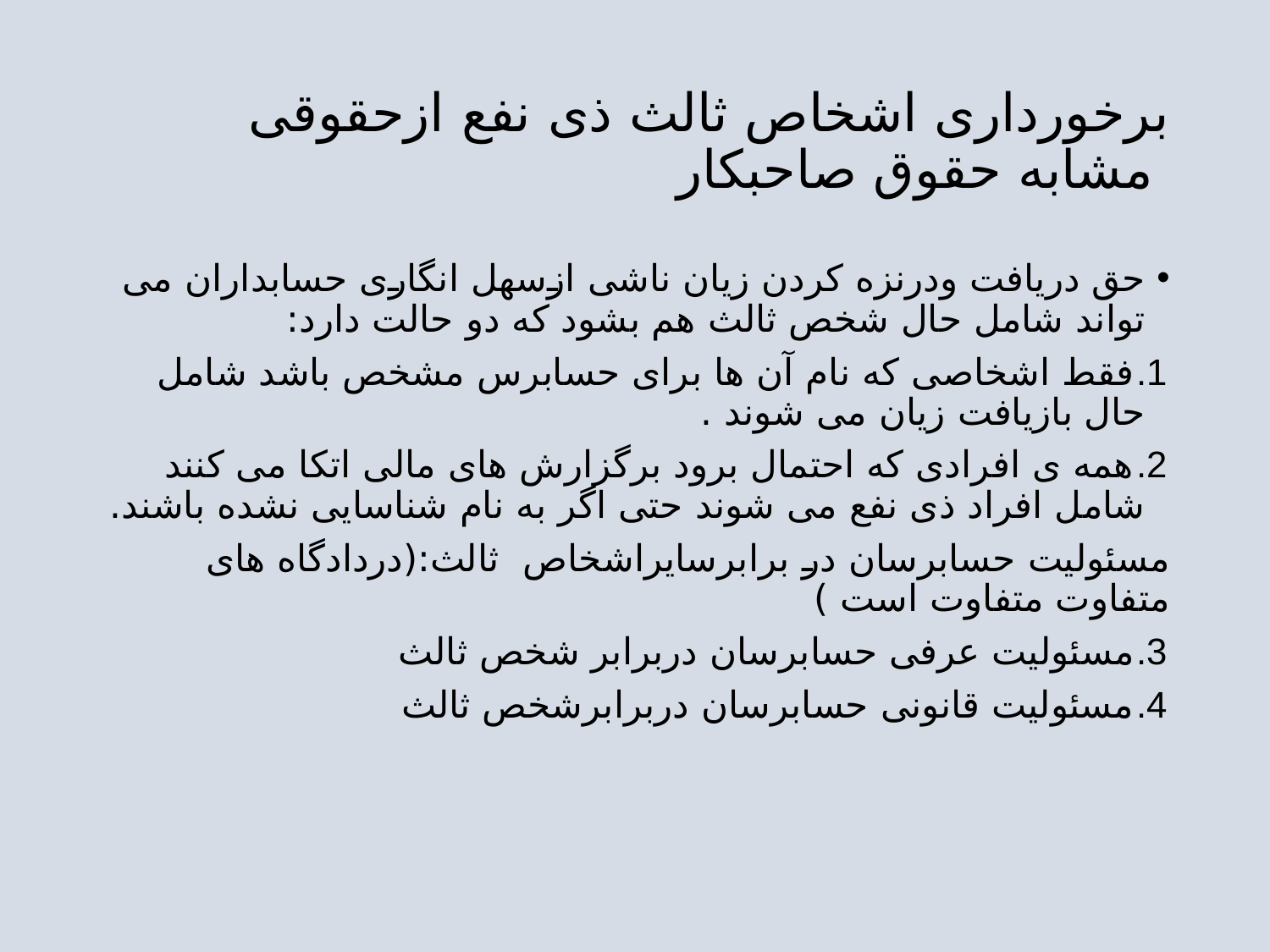

# برخورداری اشخاص ثالث ذی نفع ازحقوقی مشابه حقوق صاحبکار
حق دریافت ودرنزه کردن زیان ناشی ازسهل انگاری حسابداران می تواند شامل حال شخص ثالث هم بشود که دو حالت دارد:
فقط اشخاصی که نام آن ها برای حسابرس مشخص باشد شامل حال بازیافت زیان می شوند .
همه ی افرادی که احتمال برود برگزارش های مالی اتکا می کنند شامل افراد ذی نفع می شوند حتی اگر به نام شناسایی نشده باشند.
مسئولیت حسابرسان در برابرسایراشخاص  ثالث:(دردادگاه های متفاوت متفاوت است )
مسئولیت عرفی حسابرسان دربرابر شخص ثالث
مسئولیت قانونی حسابرسان دربرابرشخص ثالث